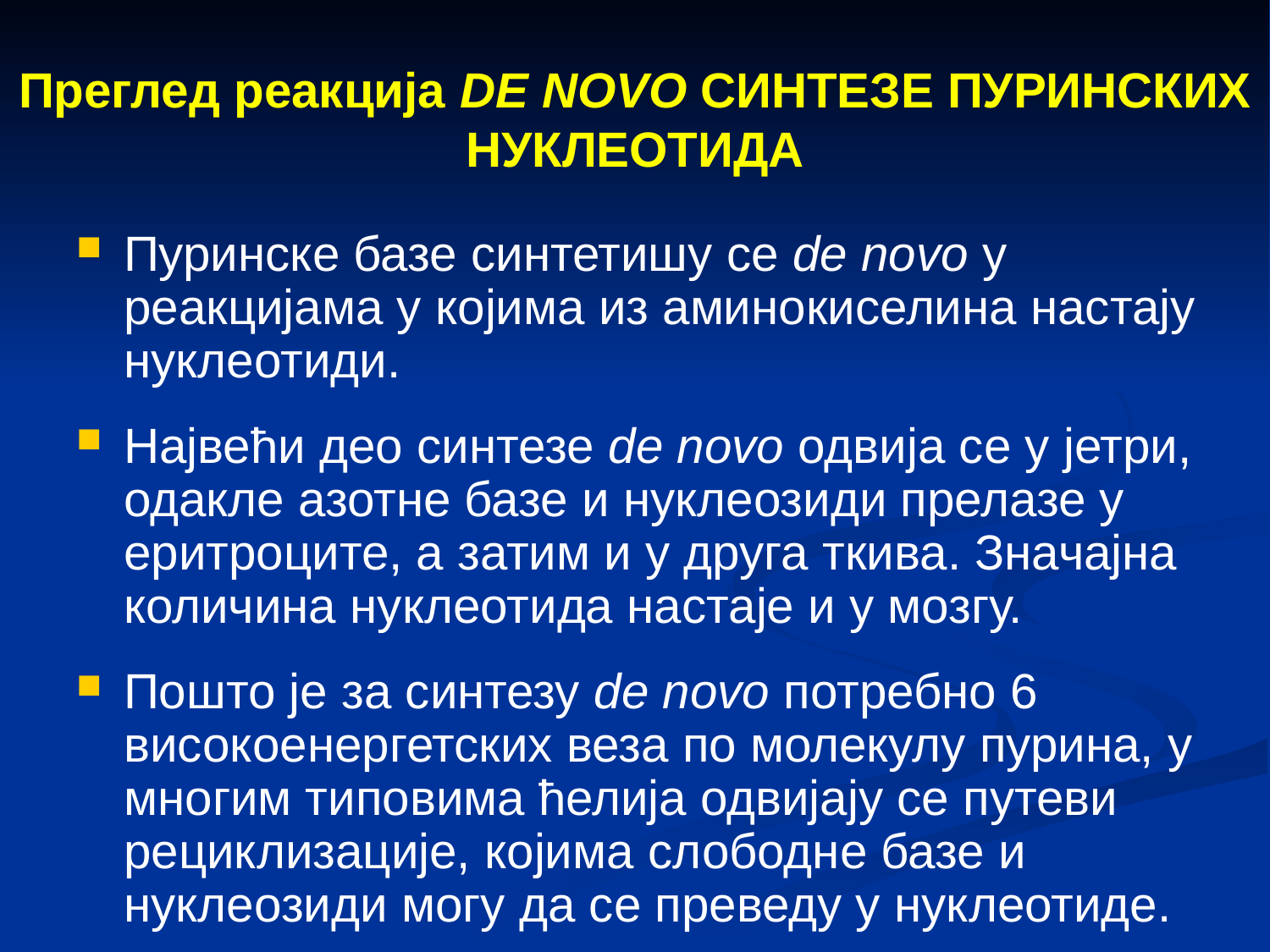

# Преглед реакција DE NOVO СИНТЕЗЕ ПУРИНСКИХ НУКЛЕОТИДА
Пуринске базе синтетишу се de novo у реакцијама у којима из аминокиселина настају нуклеотиди.

Највећи део синтезе de novo одвија се у јетри, одакле азотне базе и нуклеозиди прелазе у еритроците, а затим и у друга ткива. Значајна количина нуклеотида настаје и у мозгу.

Пошто је за синтезу de novo потребно 6 високоенергетских веза по молекулу пурина, у многим типовима ћелија одвијају се путеви рециклизације, којима слободне базе и нуклеозиди могу да се преведу у нуклеотиде.